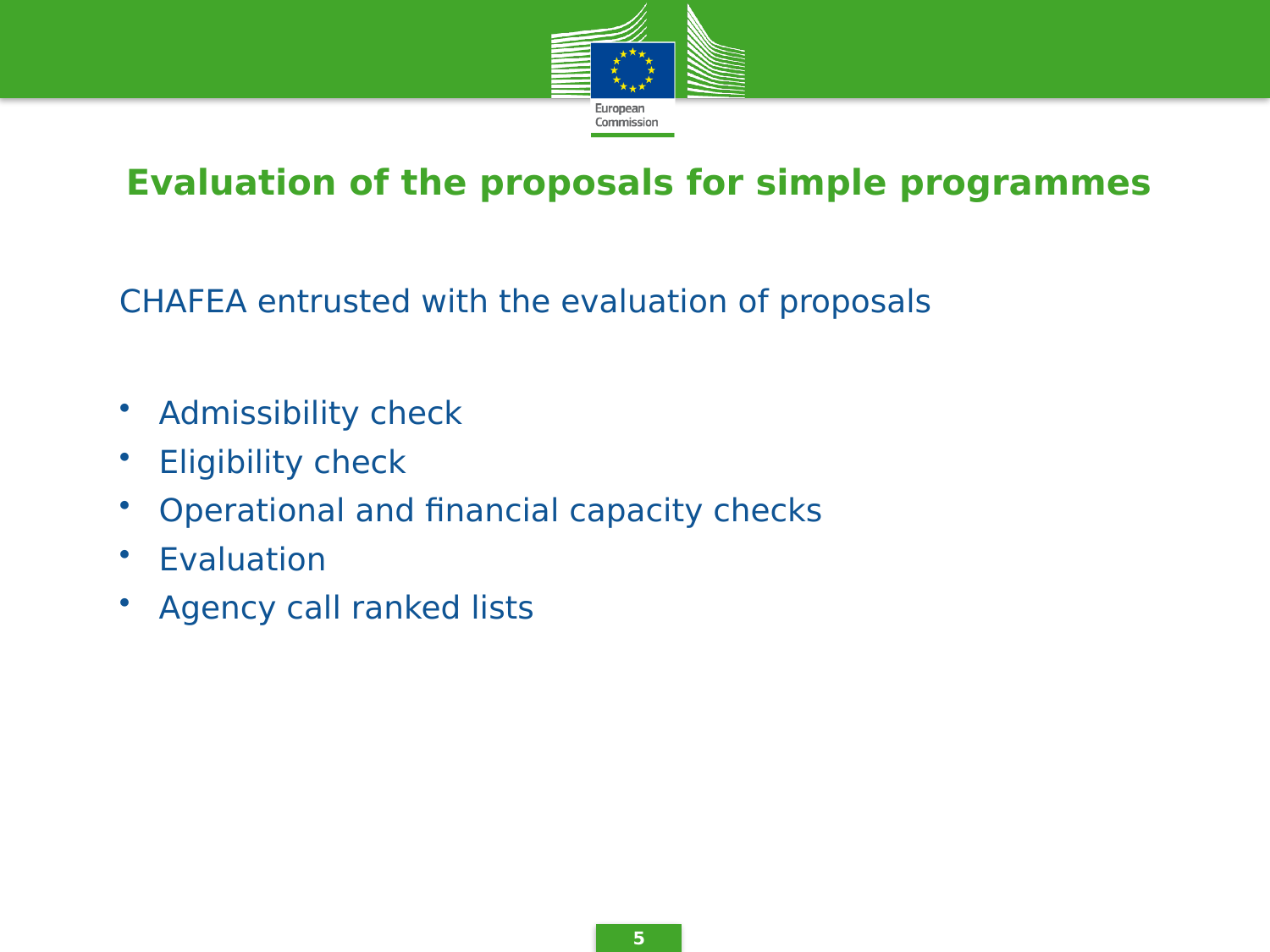

# Evaluation of the proposals for simple programmes

CHAFEA entrusted with the evaluation of proposals

Admissibility check
Eligibility check
Operational and financial capacity checks
Evaluation
Agency call ranked lists

5